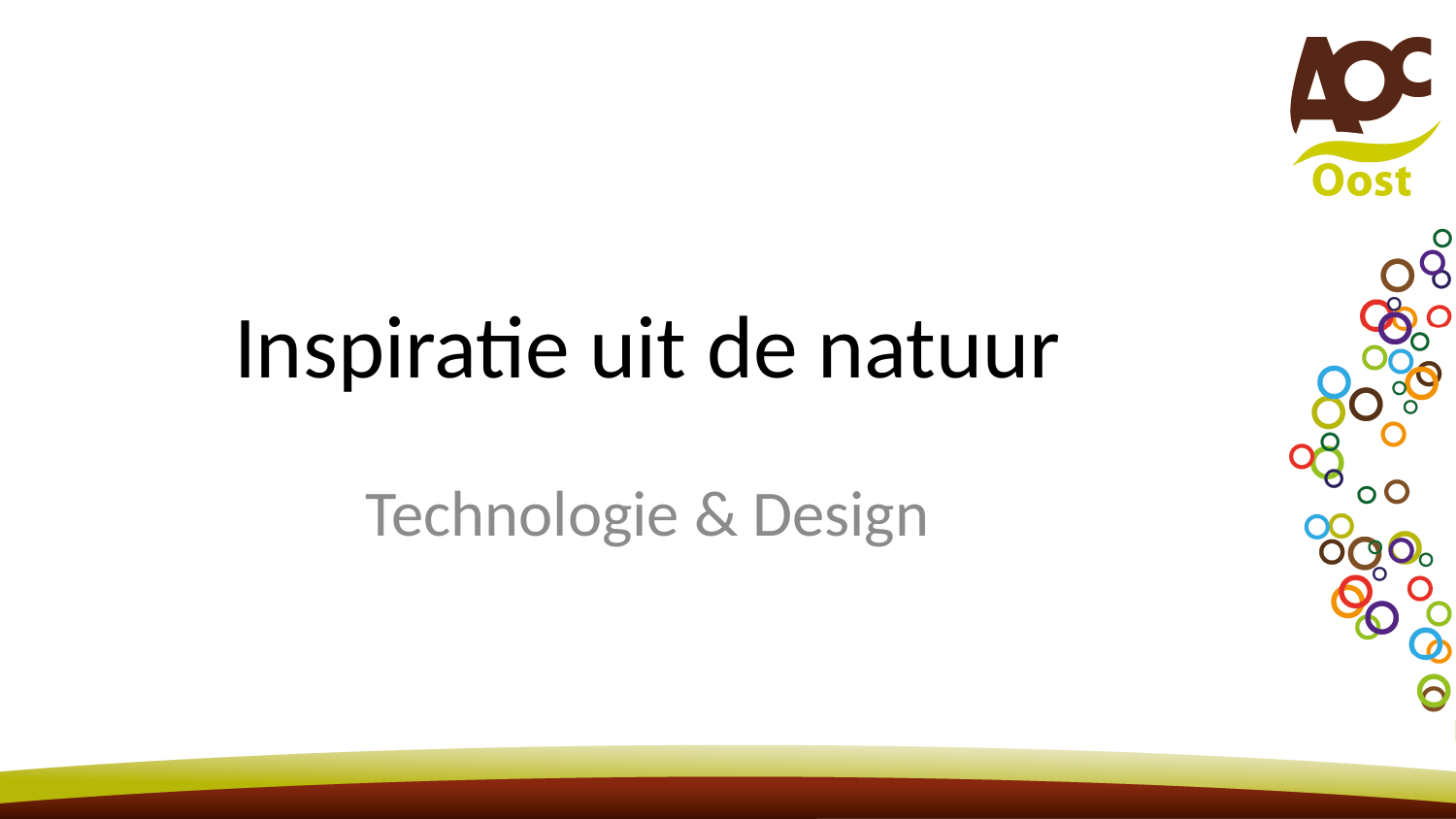

# Inspiratie uit de natuur
Technologie & Design